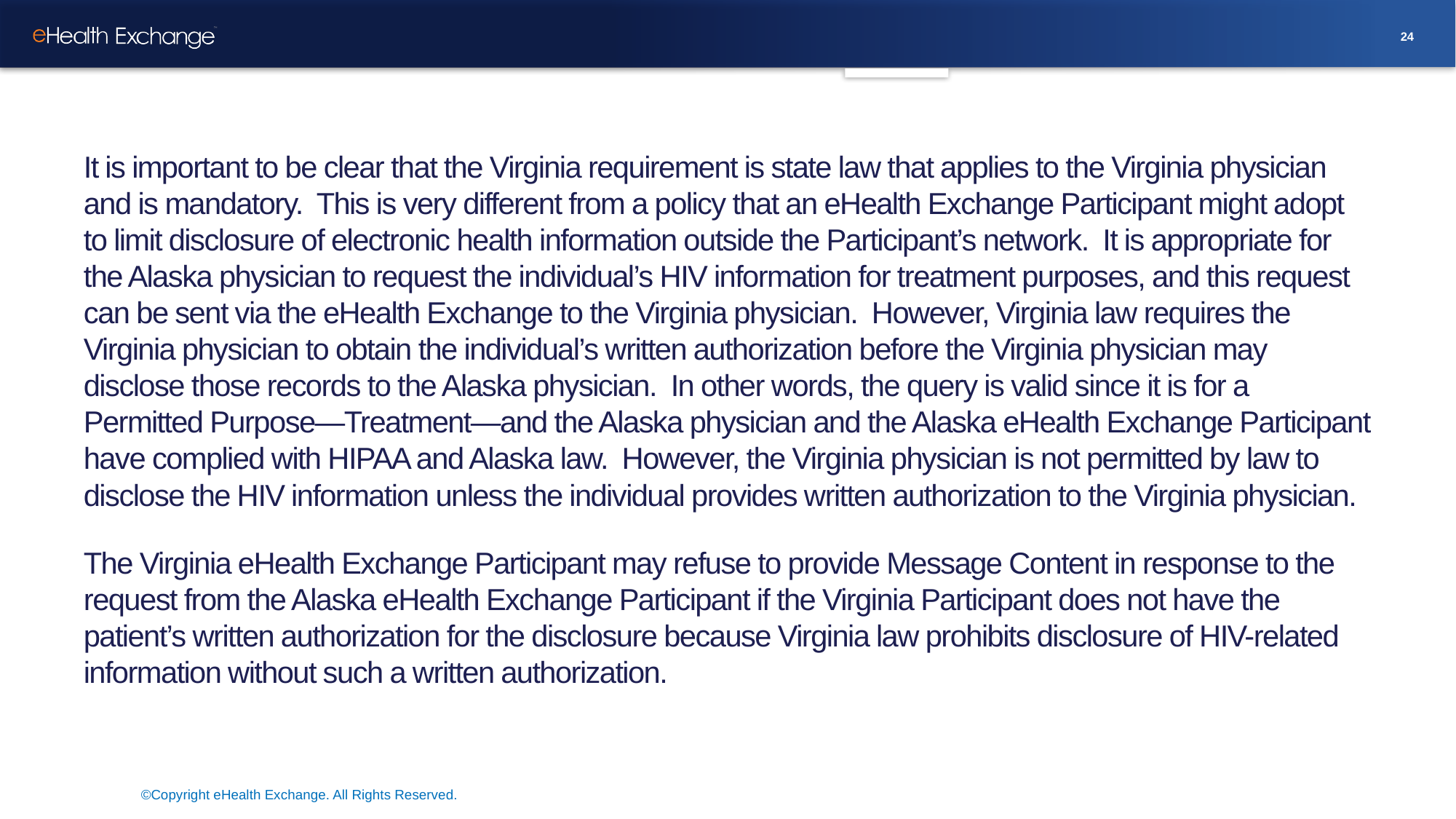

24
It is important to be clear that the Virginia requirement is state law that applies to the Virginia physician and is mandatory.  This is very different from a policy that an eHealth Exchange Participant might adopt to limit disclosure of electronic health information outside the Participant’s network.  It is appropriate for the Alaska physician to request the individual’s HIV information for treatment purposes, and this request can be sent via the eHealth Exchange to the Virginia physician.  However, Virginia law requires the Virginia physician to obtain the individual’s written authorization before the Virginia physician may disclose those records to the Alaska physician.  In other words, the query is valid since it is for a Permitted Purpose—Treatment—and the Alaska physician and the Alaska eHealth Exchange Participant have complied with HIPAA and Alaska law.  However, the Virginia physician is not permitted by law to disclose the HIV information unless the individual provides written authorization to the Virginia physician.

The Virginia eHealth Exchange Participant may refuse to provide Message Content in response to the request from the Alaska eHealth Exchange Participant if the Virginia Participant does not have the patient’s written authorization for the disclosure because Virginia law prohibits disclosure of HIV-related information without such a written authorization.
©Copyright eHealth Exchange. All Rights Reserved.